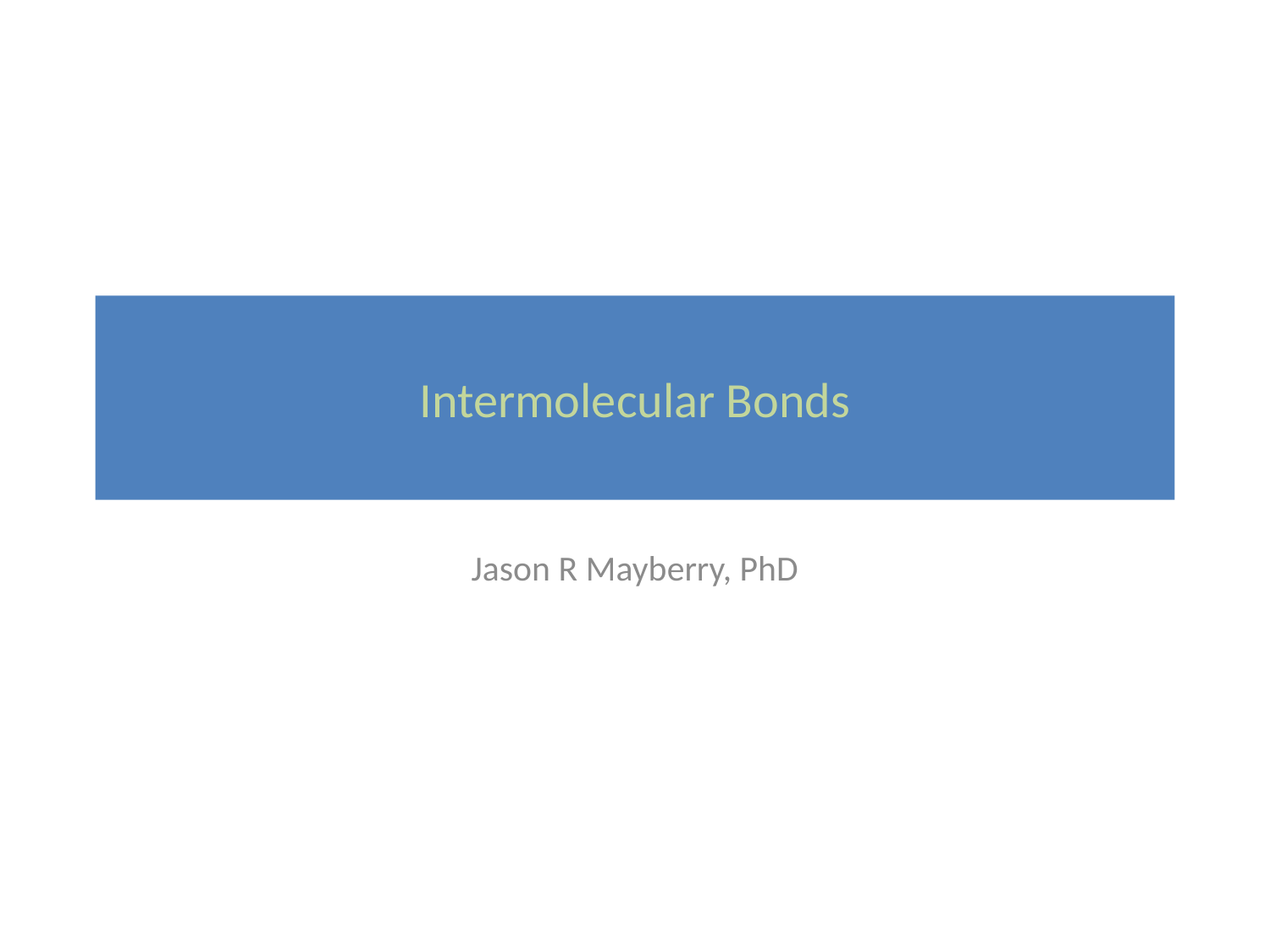

# Intermolecular Bonds
Jason R Mayberry, PhD